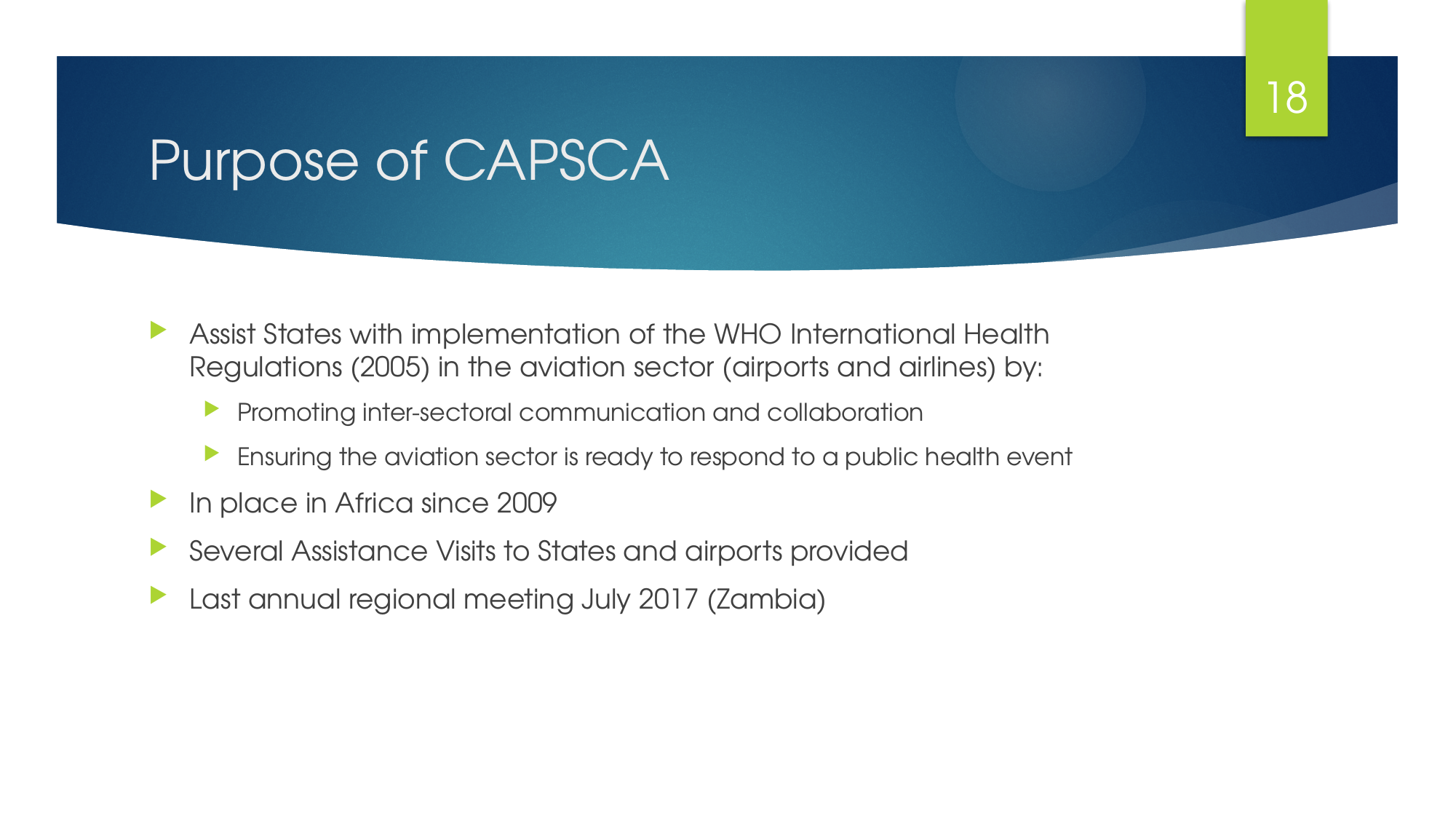

18
# Purpose of CAPSCA
Assist States with implementation of the WHO International Health Regulations (2005) in the aviation sector (airports and airlines) by:
Promoting inter-sectoral communication and collaboration
Ensuring the aviation sector is ready to respond to a public health event
In place in Africa since 2009
Several Assistance Visits to States and airports provided
Last annual regional meeting July 2017 (Zambia)